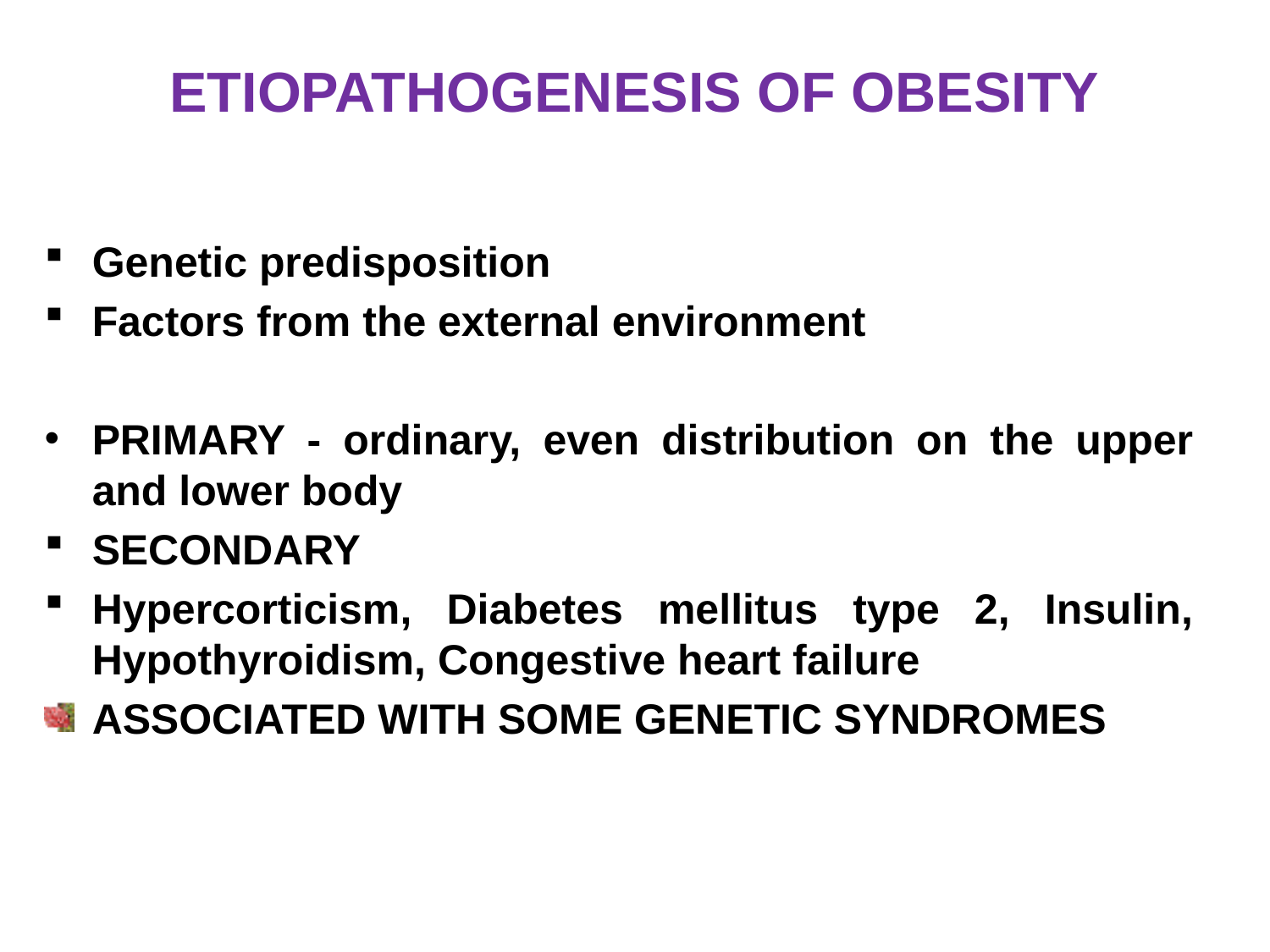

# ETIOPATHOGENESIS OF OBESITY

Genetic predisposition
Factors from the external environment

PRIMARY - ordinary, even distribution on the upper and lower body
SECONDARY
Hypercorticism, Diabetes mellitus type 2, Insulin, Hypothyroidism, Congestive heart failure
ASSOCIATED WITH SOME GENETIC SYNDROMES